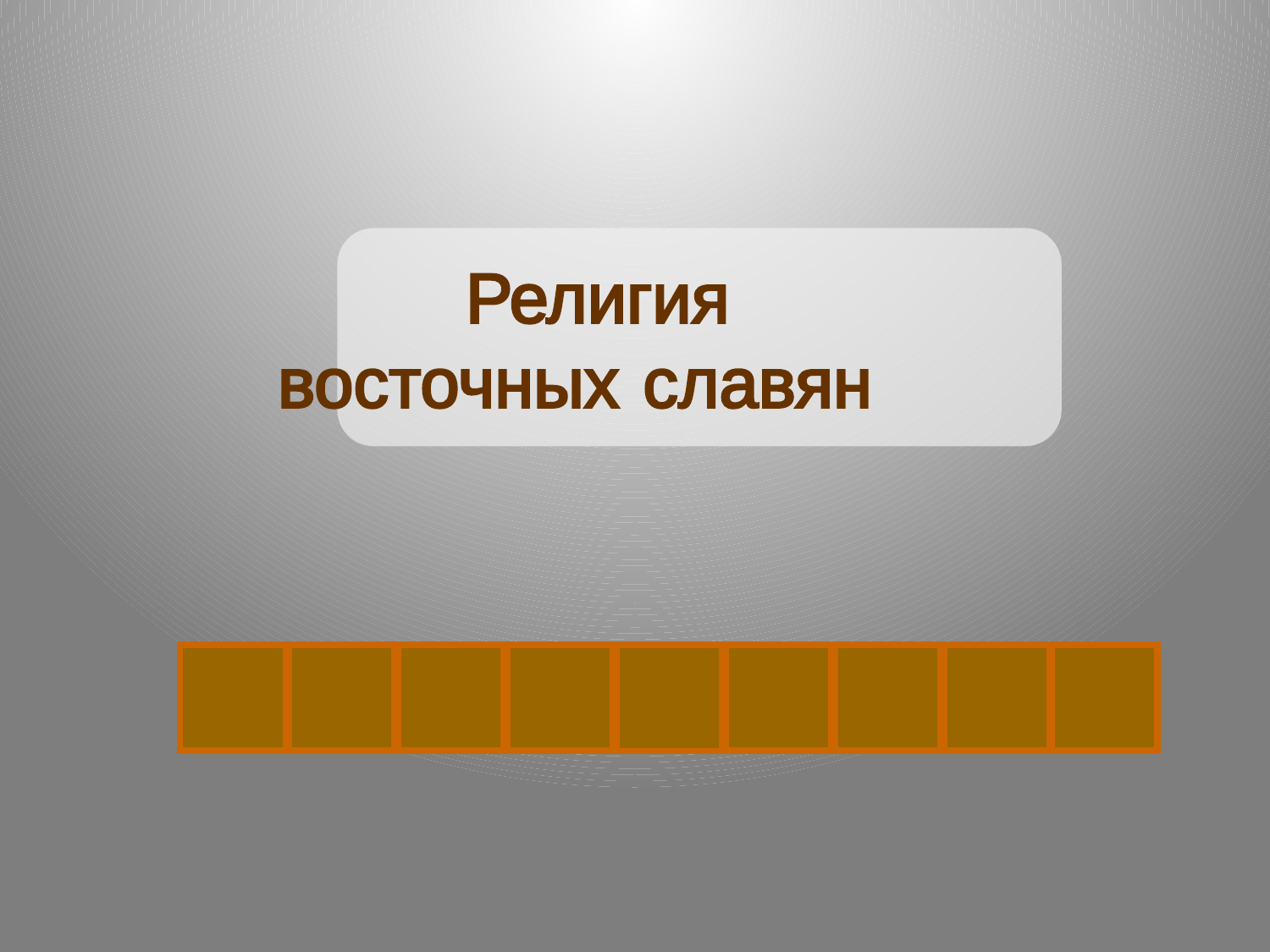

Религия
  восточных славян
Я
З
Ы
Ч
С
Т
В
О
Е